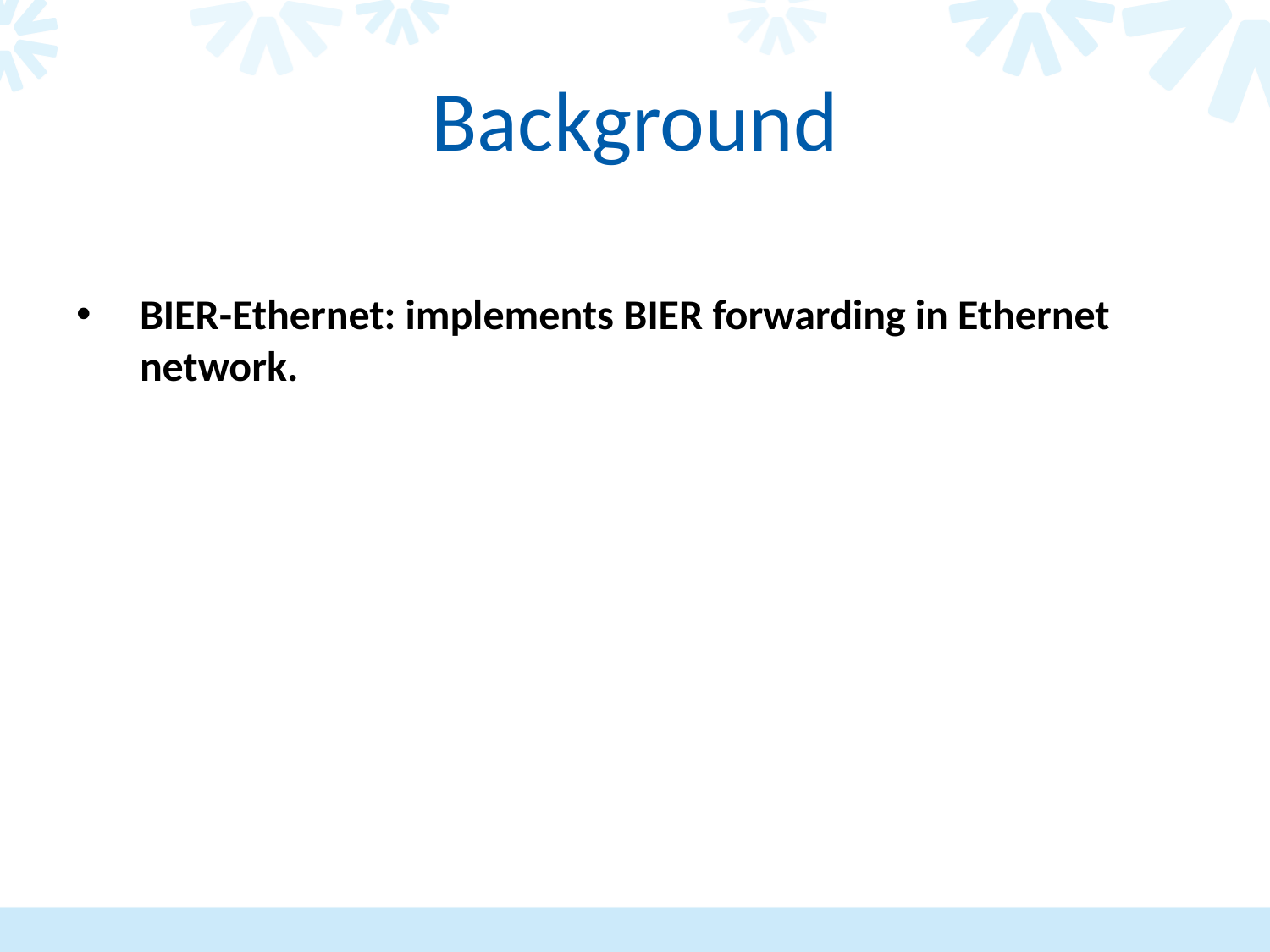

# Background

BIER-Ethernet: implements BIER forwarding in Ethernet network.